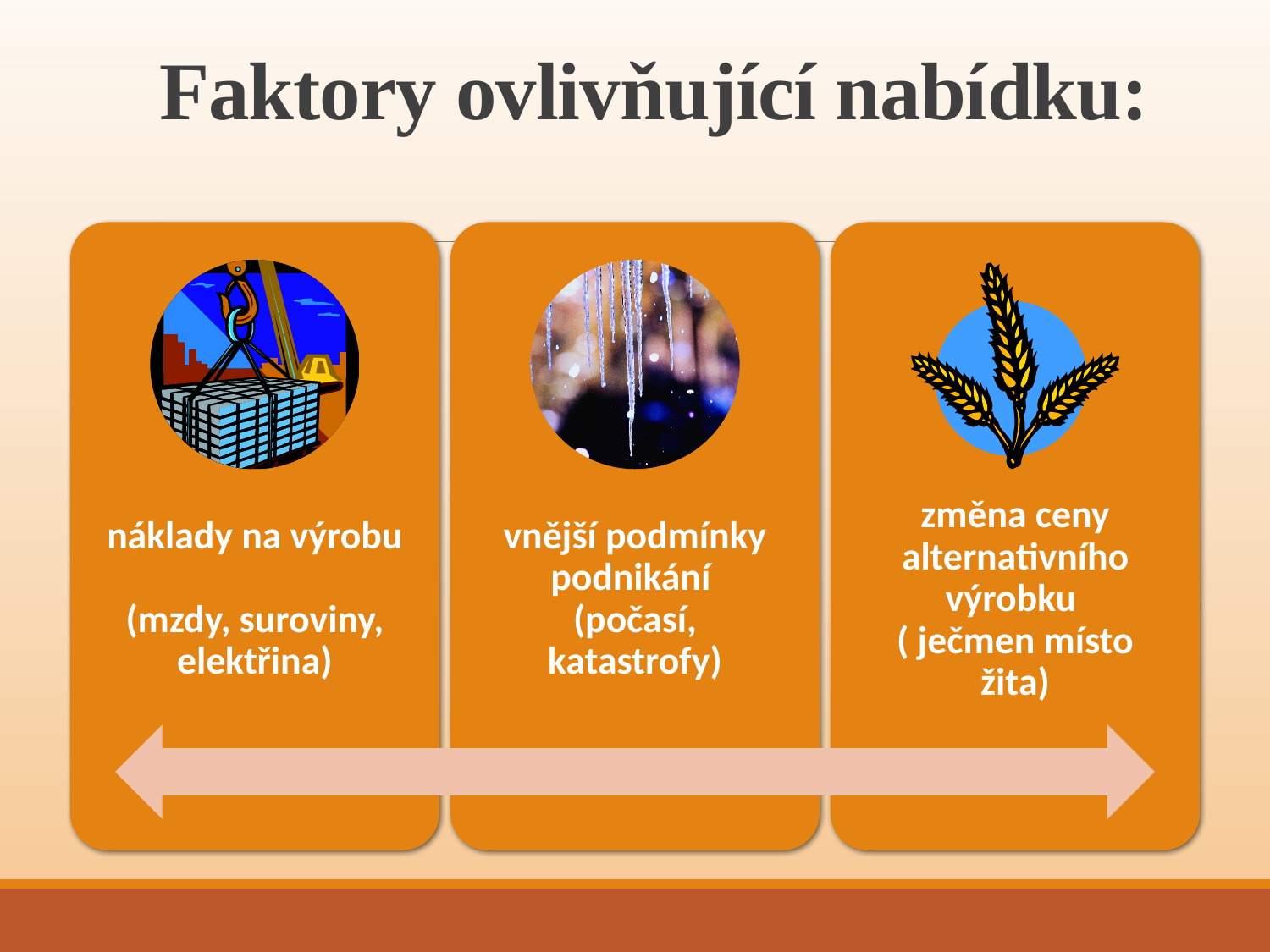

# Faktory ovlivňující nabídku:
náklady na výrobu
(mzdy, suroviny, elektřina)
vnější podmínky podnikání
(počasí, katastrofy)
změna ceny alternativního výrobku
( ječmen místo žita)